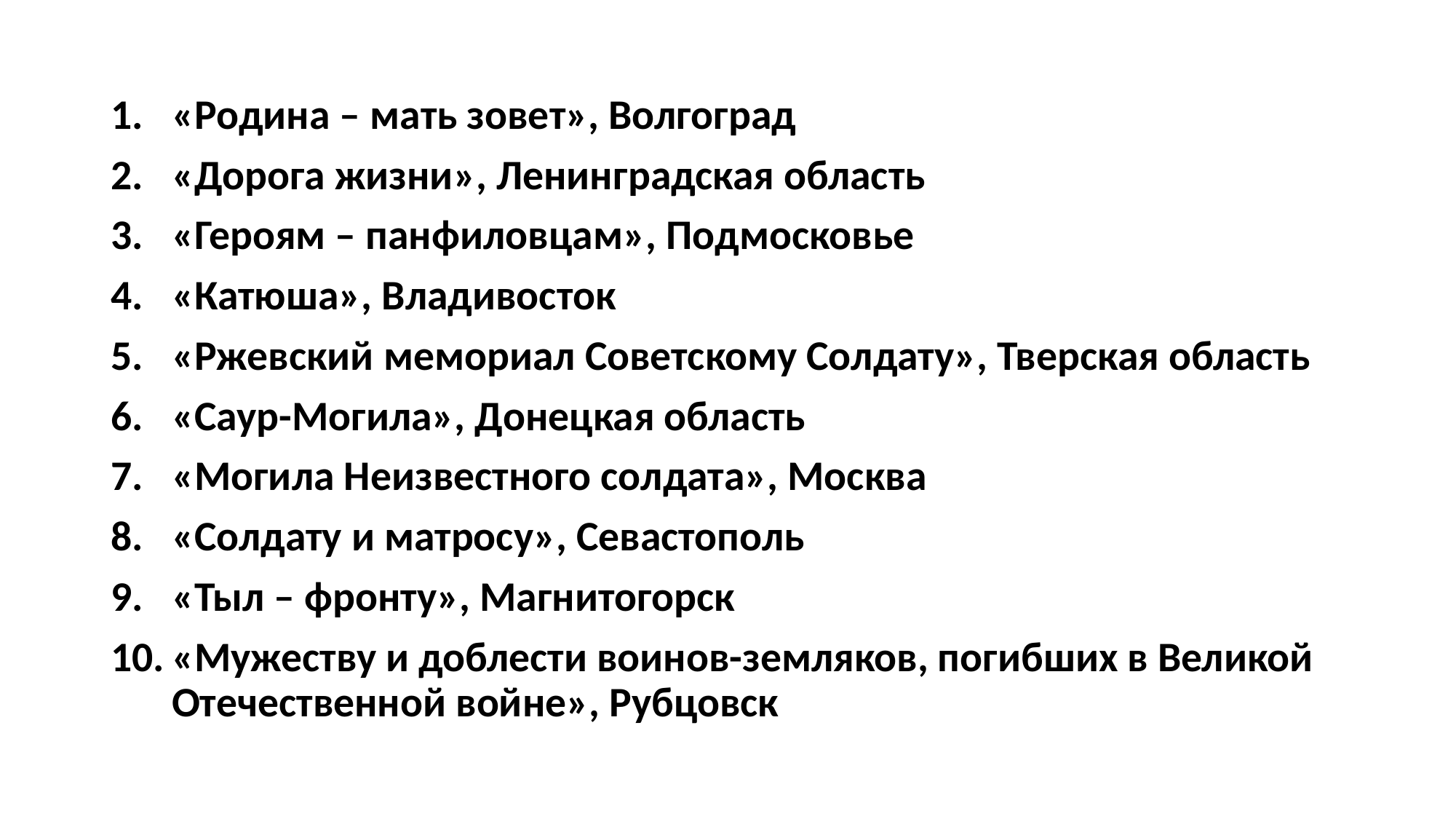

«Родина – мать зовет», Волгоград
«Дорога жизни», Ленинградская область
«Героям – панфиловцам», Подмосковье
«Катюша», Владивосток
«Ржевский мемориал Советскому Солдату», Тверская область
«Саур-Могила», Донецкая область
«Могила Неизвестного солдата», Москва
«Солдату и матросу», Севастополь
«Тыл – фронту», Магнитогорск
«Мужеству и доблести воинов-земляков, погибших в Великой Отечественной войне», Рубцовск